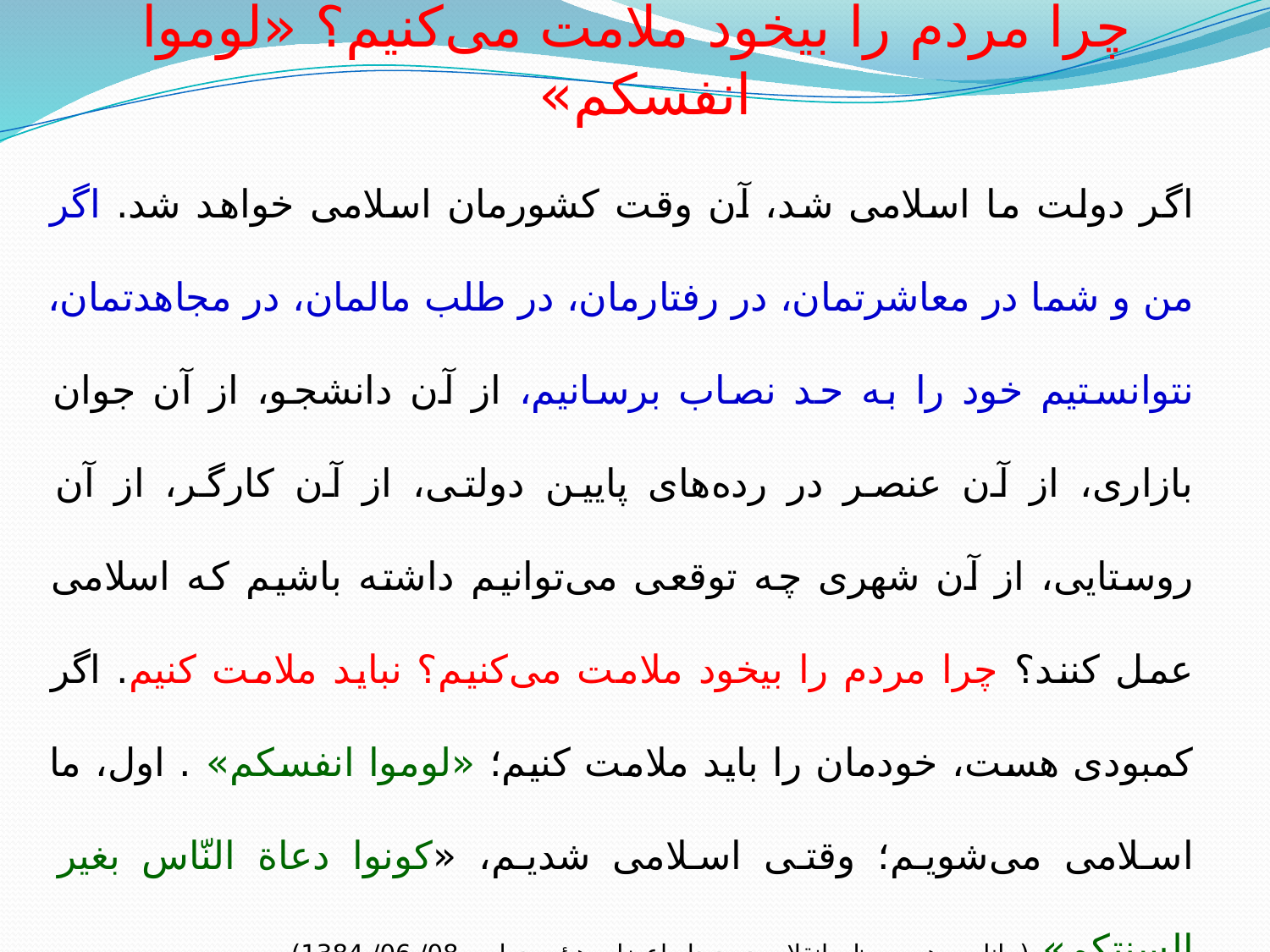

# چرا مردم را بيخود ملامت مى‌كنيم؟ «لوموا انفسكم»
اگر دولت ما اسلامى شد، آن وقت كشورمان اسلامى خواهد شد. اگر من و شما در معاشرتمان، در رفتارمان، در طلب مالمان، در مجاهدتمان، نتوانستيم خود را به حد نصاب برسانيم، از آن دانشجو، از آن جوان بازارى، از آن عنصر در رده‌هاى پايين دولتى، از آن كارگر، از آن روستايى، از آن شهرى چه توقعى مى‌توانيم داشته باشيم كه اسلامى عمل كنند؟ چرا مردم را بيخود ملامت مى‌كنيم؟ نبايد ملامت كنيم. اگر كمبودى هست، خودمان را بايد ملامت كنيم؛ «لوموا انفسكم» . اول، ما اسلامى مى‌شويم؛ وقتى اسلامى شديم، «كونوا دعاة النّاس بغير السنتكم» (بیانات رهبر معظم انقلاب در دیدار اعضای هیئت دولت، 08/ 06/ 1384)